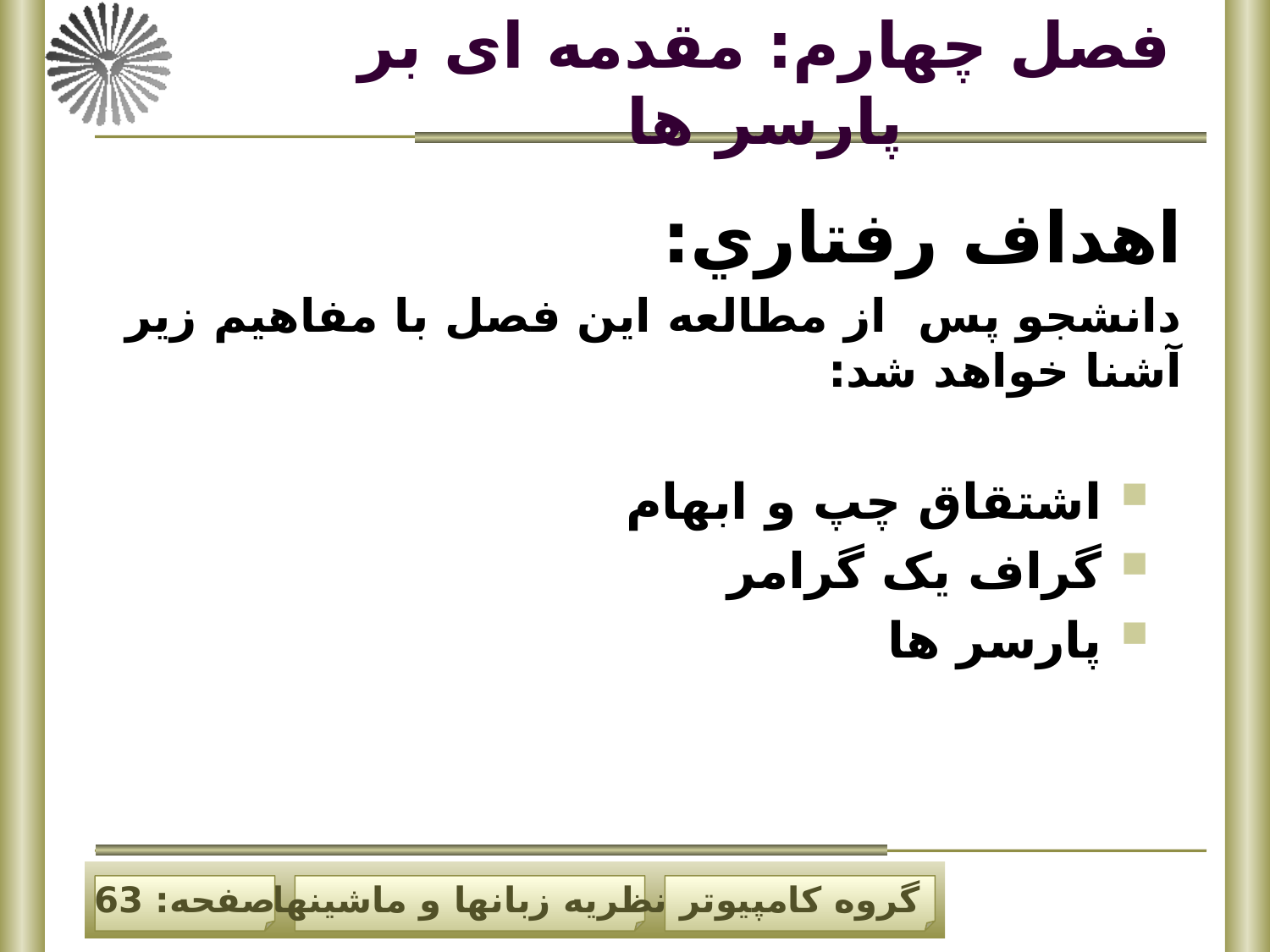

فصل چهارم: مقدمه ای بر پارسر ها
اهداف رفتاري:
دانشجو پس  از مطالعه اين فصل با مفاهيم زير آشنا خواهد شد:

 اشتقاق چپ و ابهام
 گراف یک گرامر
 پارسر ها